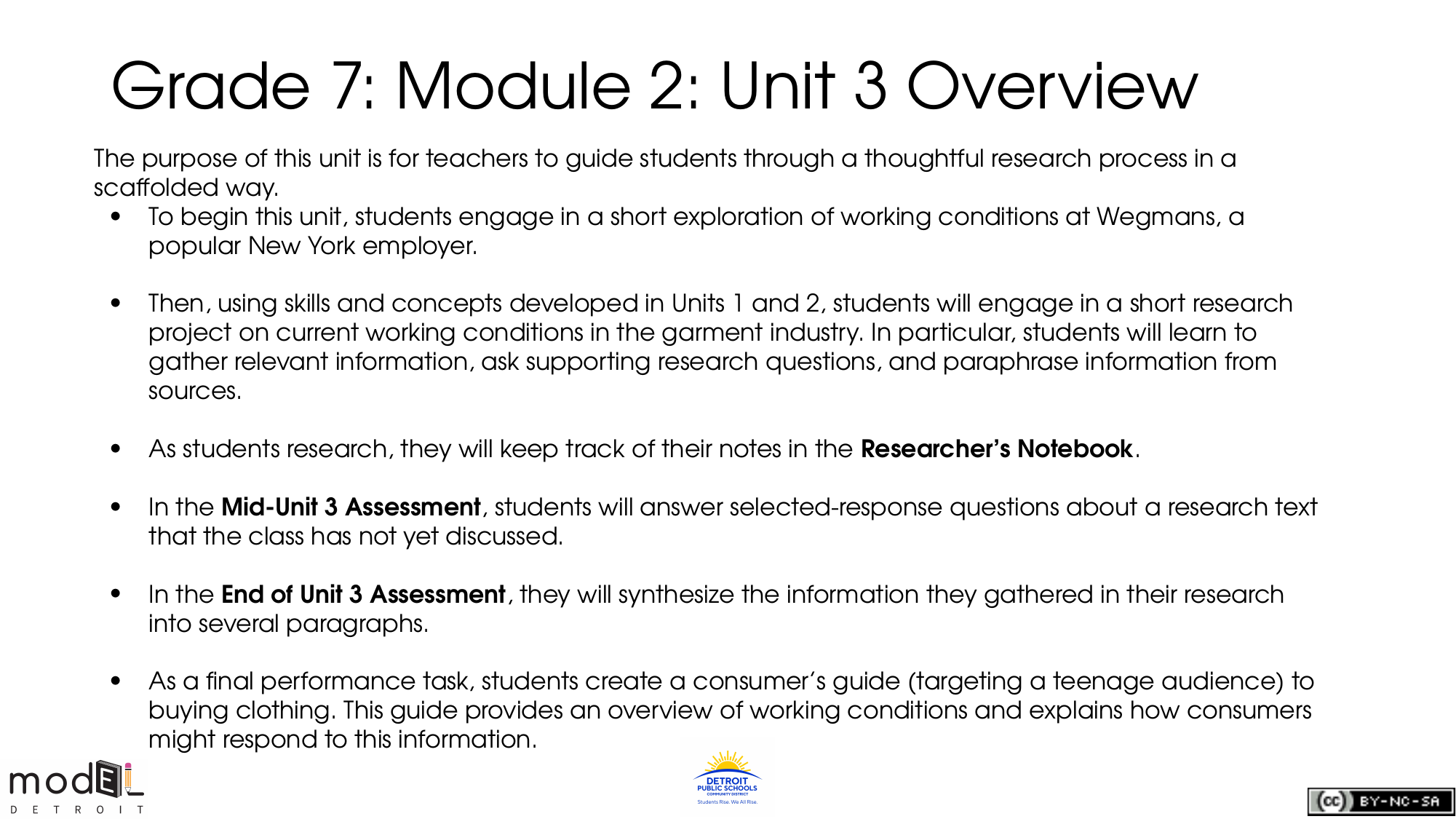

# Grade 7: Module 2: Unit 3 Overview

The purpose of this unit is for teachers to guide students through a thoughtful research process in a scaffolded way.
To begin this unit, students engage in a short exploration of working conditions at Wegmans, a popular New York employer.

Then, using skills and concepts developed in Units 1 and 2, students will engage in a short research project on current working conditions in the garment industry. In particular, students will learn to gather relevant information, ask supporting research questions, and paraphrase information from sources.

As students research, they will keep track of their notes in the Researcher’s Notebook.

In the Mid-Unit 3 Assessment, students will answer selected-response questions about a research text that the class has not yet discussed.

In the End of Unit 3 Assessment, they will synthesize the information they gathered in their research into several paragraphs.

As a final performance task, students create a consumer’s guide (targeting a teenage audience) to buying clothing. This guide provides an overview of working conditions and explains how consumers might respond to this information.